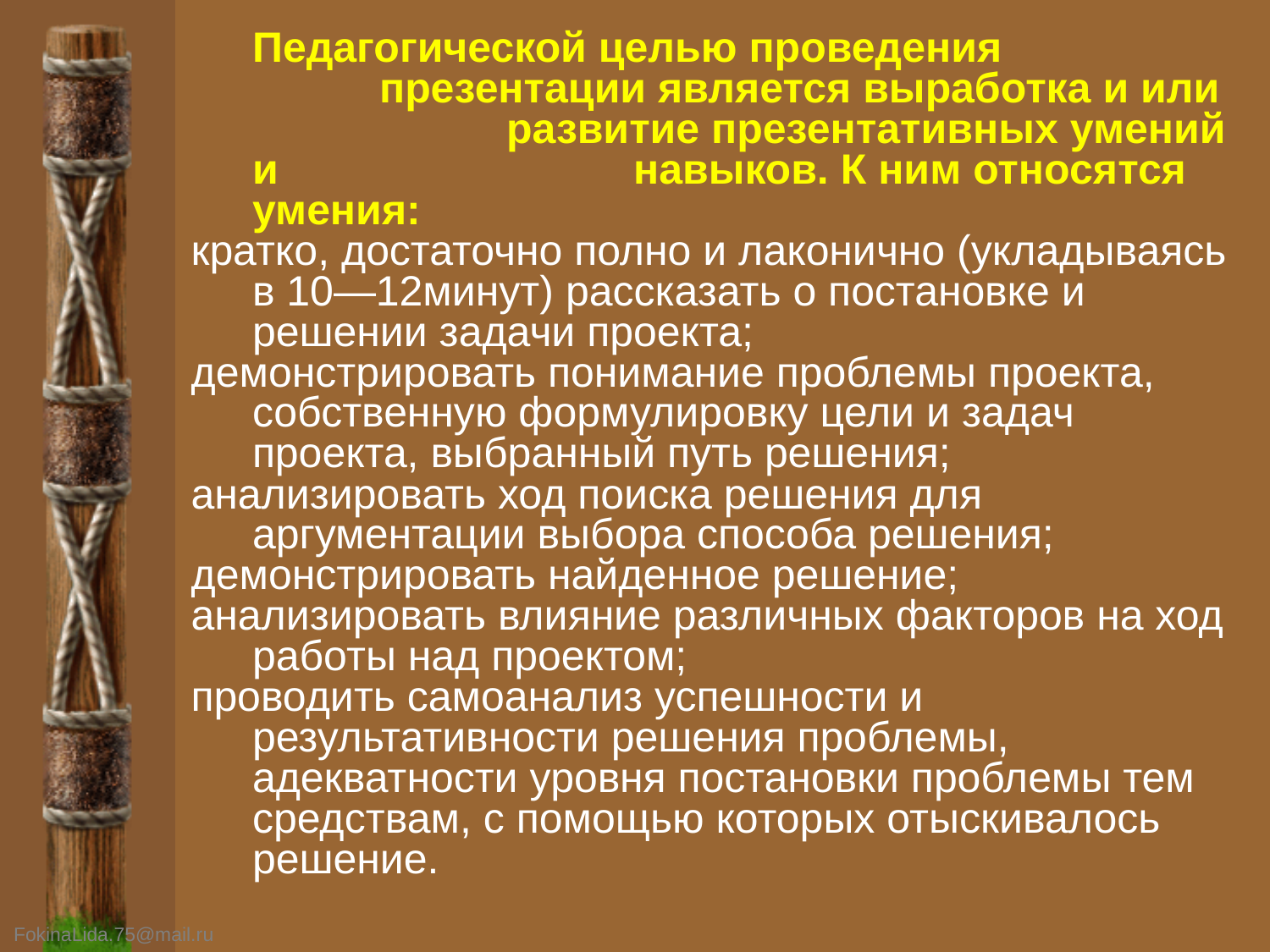

Педагогической целью проведения 			презентации является выработка и или 		развитие презентативных умений и 			навыков. К ним относятся умения:
кратко, достаточно полно и лаконично (укладываясь в 10—12минут) рассказать о постановке и решении задачи проекта;
демонстрировать понимание проблемы проекта, собственную формулировку цели и задач проекта, выбранный путь решения;
анализировать ход поиска решения для аргументации выбора способа решения;
демонстрировать найденное решение;
анализировать влияние различных факторов на ход работы над проектом;
проводить самоанализ успешности и результативности решения проблемы, адекватности уровня постановки проблемы тем средствам, с помощью которых отыскивалось решение.